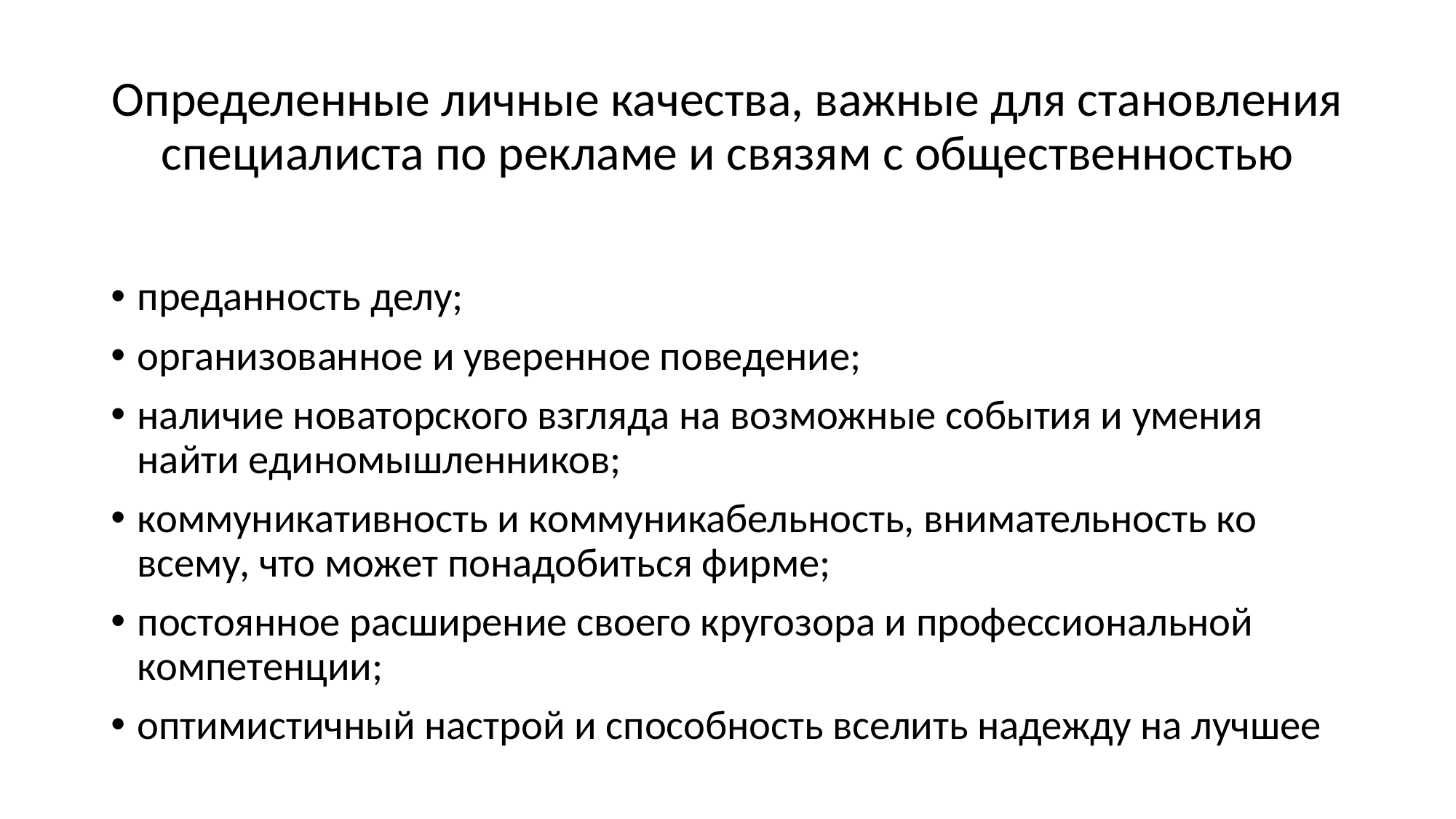

# Определенные личные качества, важные для становления специалиста по рекламе и связям с общественностью
преданность делу;
организованное и уверенное поведение;
наличие новаторского взгляда на возможные события и умения найти единомышленников;
коммуникативность и коммуникабельность, внимательность ко всему, что может понадобиться фирме;
постоянное расширение своего кругозора и профессиональной компетенции;
оптимистичный настрой и способность вселить надежду на лучшее